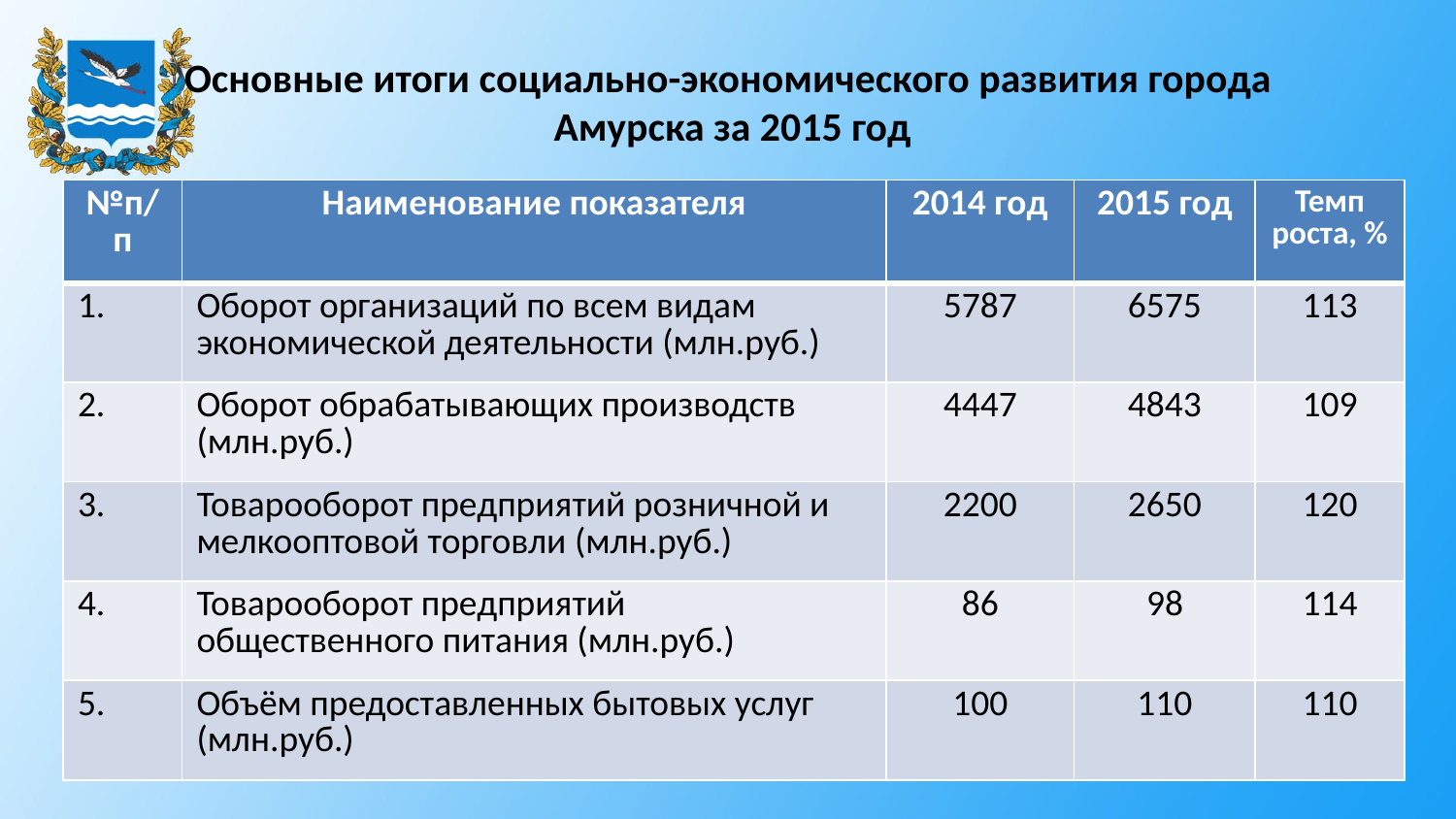

# Основные итоги социально-экономического развития города Амурска за 2015 год
| №п/п | Наименование показателя | 2014 год | 2015 год | Темп роста, % |
| --- | --- | --- | --- | --- |
| 1. | Оборот организаций по всем видам экономической деятельности (млн.руб.) | 5787 | 6575 | 113 |
| 2. | Оборот обрабатывающих производств (млн.руб.) | 4447 | 4843 | 109 |
| 3. | Товарооборот предприятий розничной и мелкооптовой торговли (млн.руб.) | 2200 | 2650 | 120 |
| 4. | Товарооборот предприятий общественного питания (млн.руб.) | 86 | 98 | 114 |
| 5. | Объём предоставленных бытовых услуг (млн.руб.) | 100 | 110 | 110 |